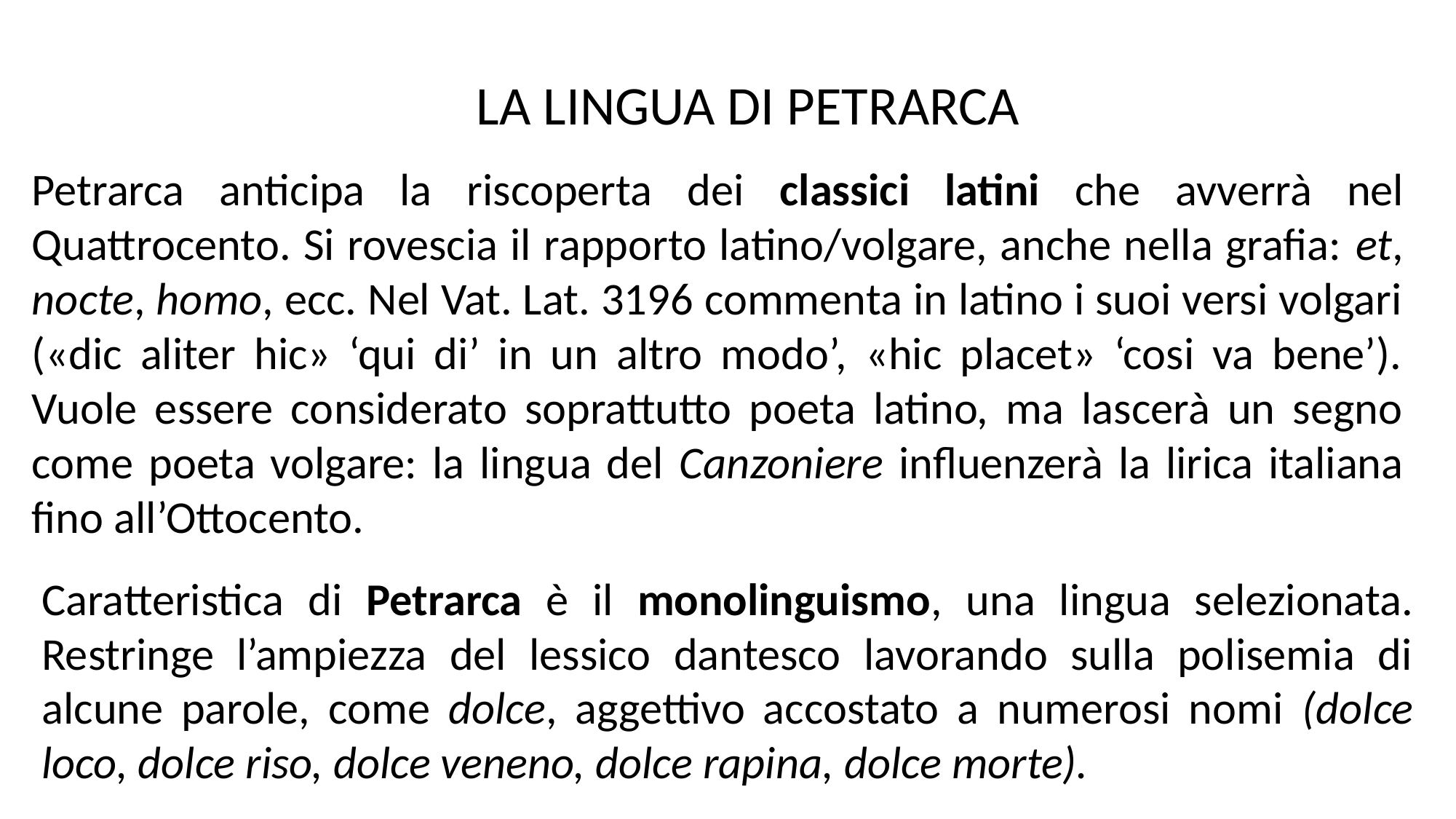

LA LINGUA DI PETRARCA
Petrarca anticipa la riscoperta dei classici latini che avverrà nel Quattrocento. Si rovescia il rapporto latino/volgare, anche nella grafia: et, nocte, homo, ecc. Nel Vat. Lat. 3196 commenta in latino i suoi versi volgari («dic aliter hic» ‘qui di’ in un altro modo’, «hic placet» ‘cosi va bene’). Vuole essere considerato soprattutto poeta latino, ma lascerà un segno come poeta volgare: la lingua del Canzoniere influenzerà la lirica italiana fino all’Ottocento.
Caratteristica di Petrarca è il monolinguismo, una lingua selezionata. Restringe l’ampiezza del lessico dantesco lavorando sulla polisemia di alcune parole, come dolce, aggettivo accostato a numerosi nomi (dolce loco, dolce riso, dolce veneno, dolce rapina, dolce morte).